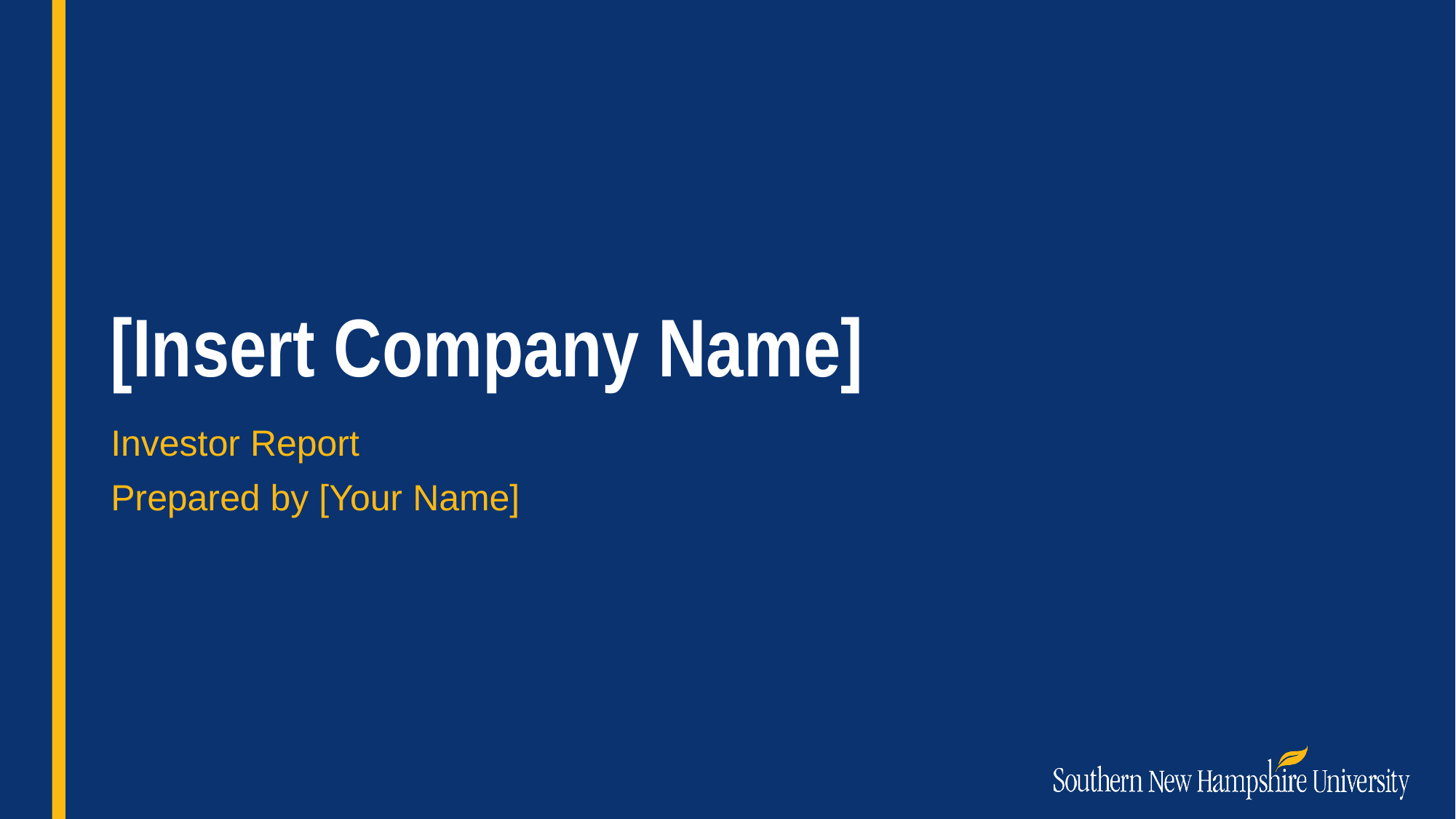

# [Insert Company Name]
Investor Report
Prepared by [Your Name]